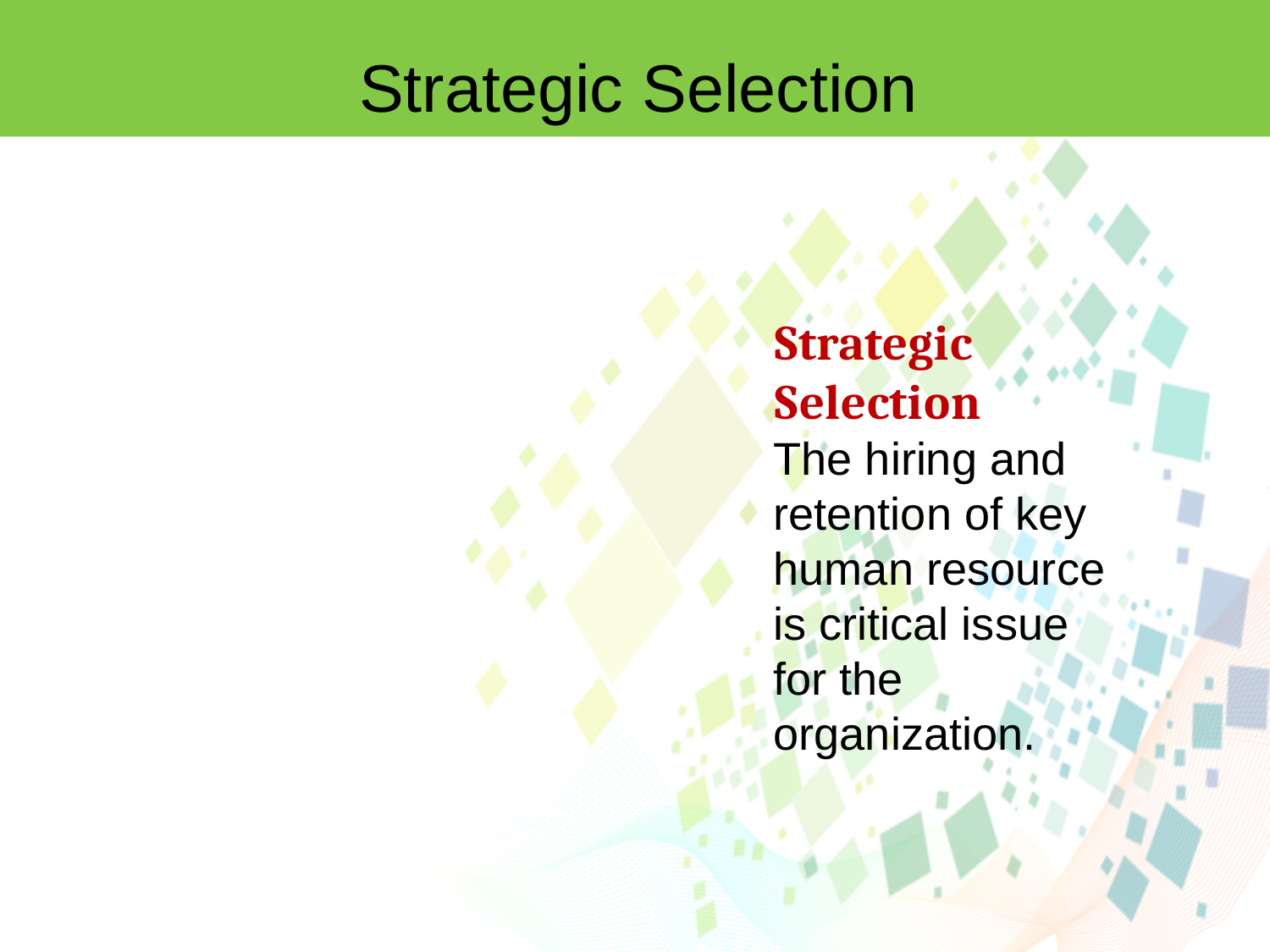

Strategic Selection
Strategic Selection
The hiring and retention of key human resource is critical issue for the organization.